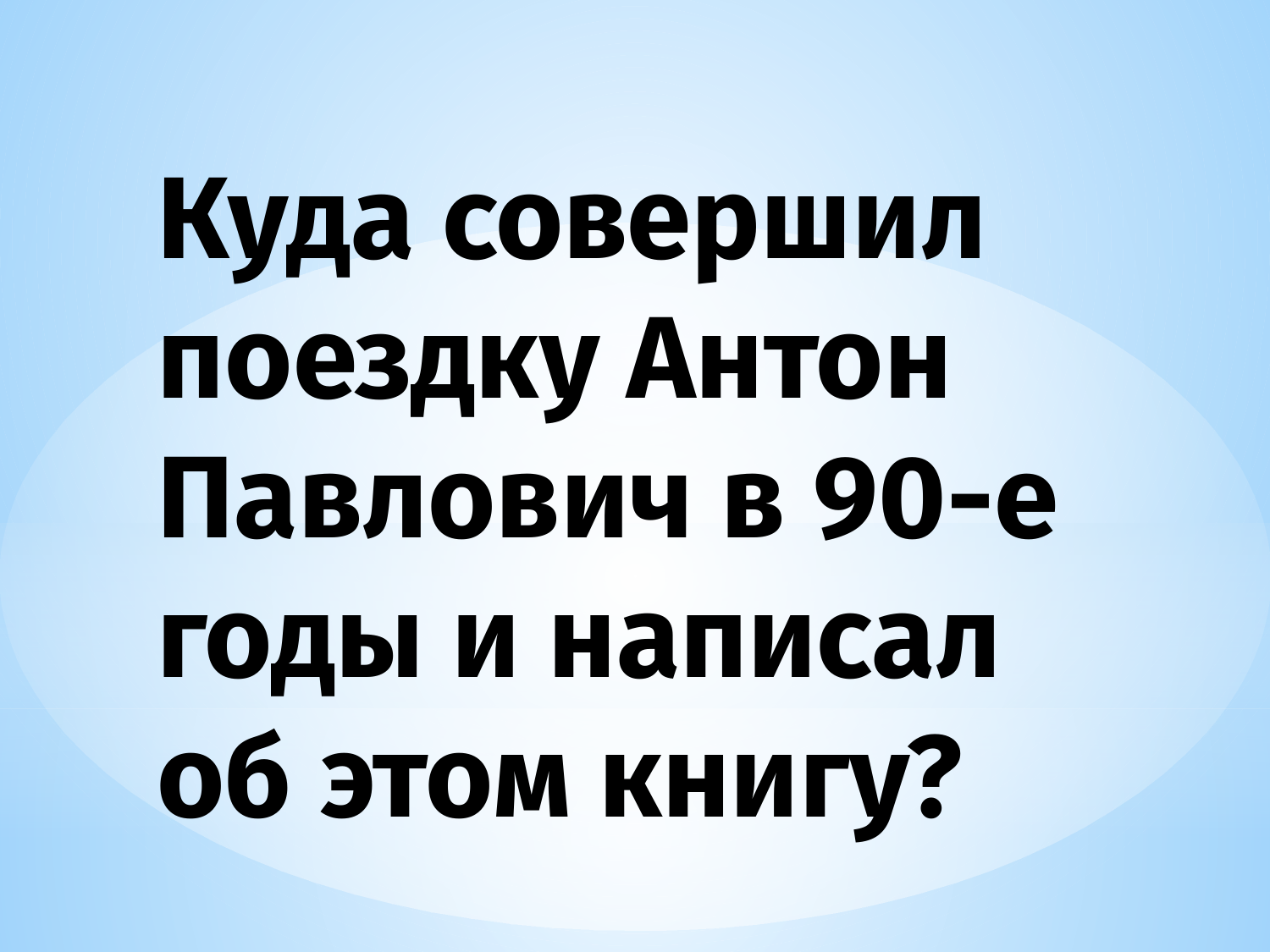

Куда совершил поездку Антон Павлович в 90-е годы и написал об этом книгу?